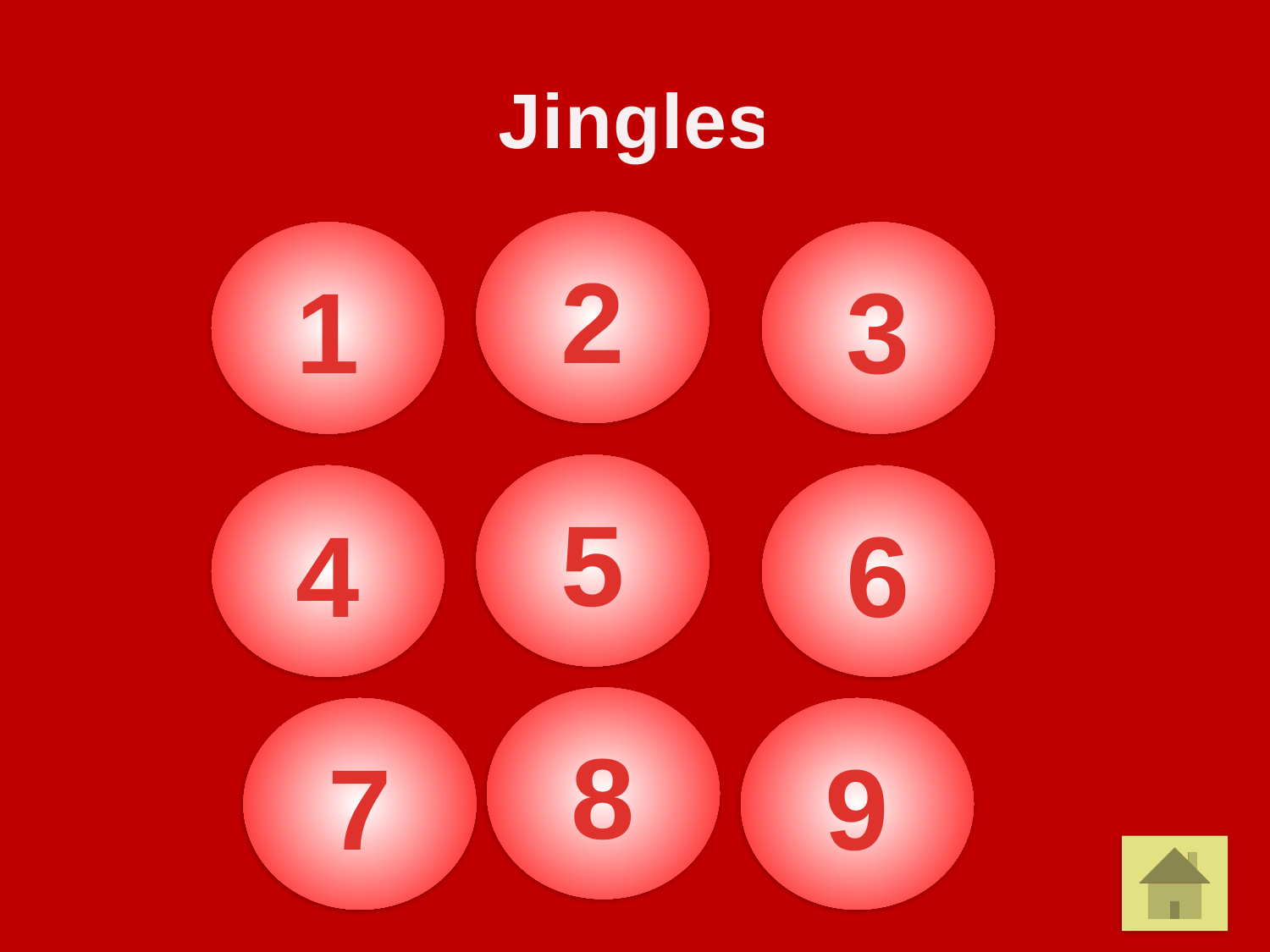

# Jingles
2
1
3
5
4
6
8
7
9